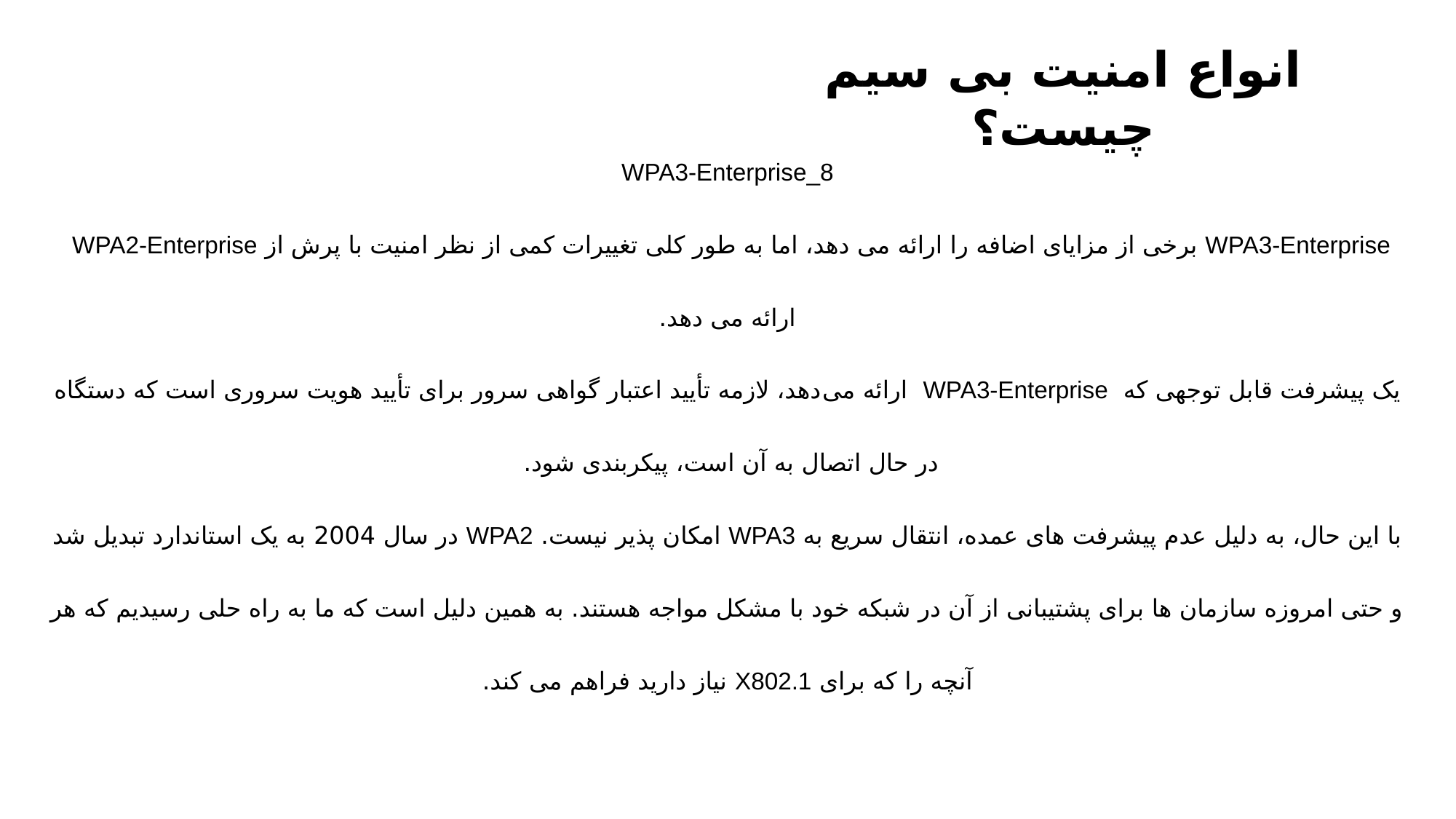

انواع امنیت بی سیم چیست؟
WPA3-Enterprise_8
WPA3-Enterprise برخی از مزایای اضافه را ارائه می دهد، اما به طور کلی تغییرات کمی از نظر امنیت با پرش از WPA2-Enterprise  ارائه می دهد.
یک پیشرفت قابل توجهی که  WPA3-Enterprise  ارائه می‌دهد، لازمه تأیید اعتبار گواهی سرور برای تأیید هویت سروری است که دستگاه در حال اتصال به آن است، پیکربندی شود.
با این حال، به دلیل عدم پیشرفت های عمده، انتقال سریع به WPA3 امکان پذیر نیست. WPA2 در سال 2004 به یک استاندارد تبدیل شد و حتی امروزه سازمان ها برای پشتیبانی از آن در شبکه خود با مشکل مواجه هستند. به همین دلیل است که ما به راه حلی رسیدیم که هر آنچه را که برای X802.1 نیاز دارید فراهم می کند.